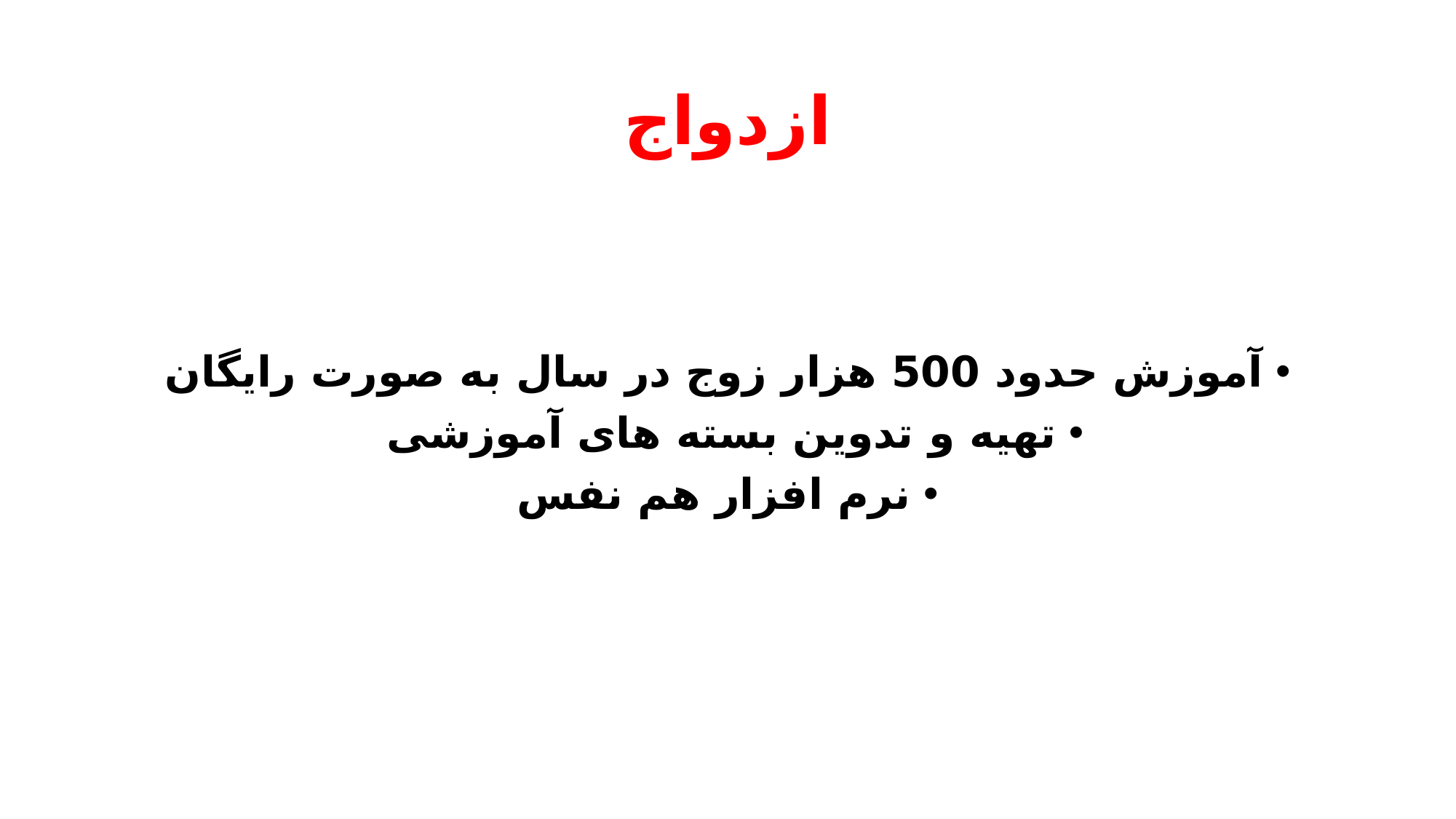

# ازدواج

آموزش حدود 500 هزار زوج در سال به صورت رایگان
تهیه و تدوین بسته های آموزشی
نرم افزار هم نفس